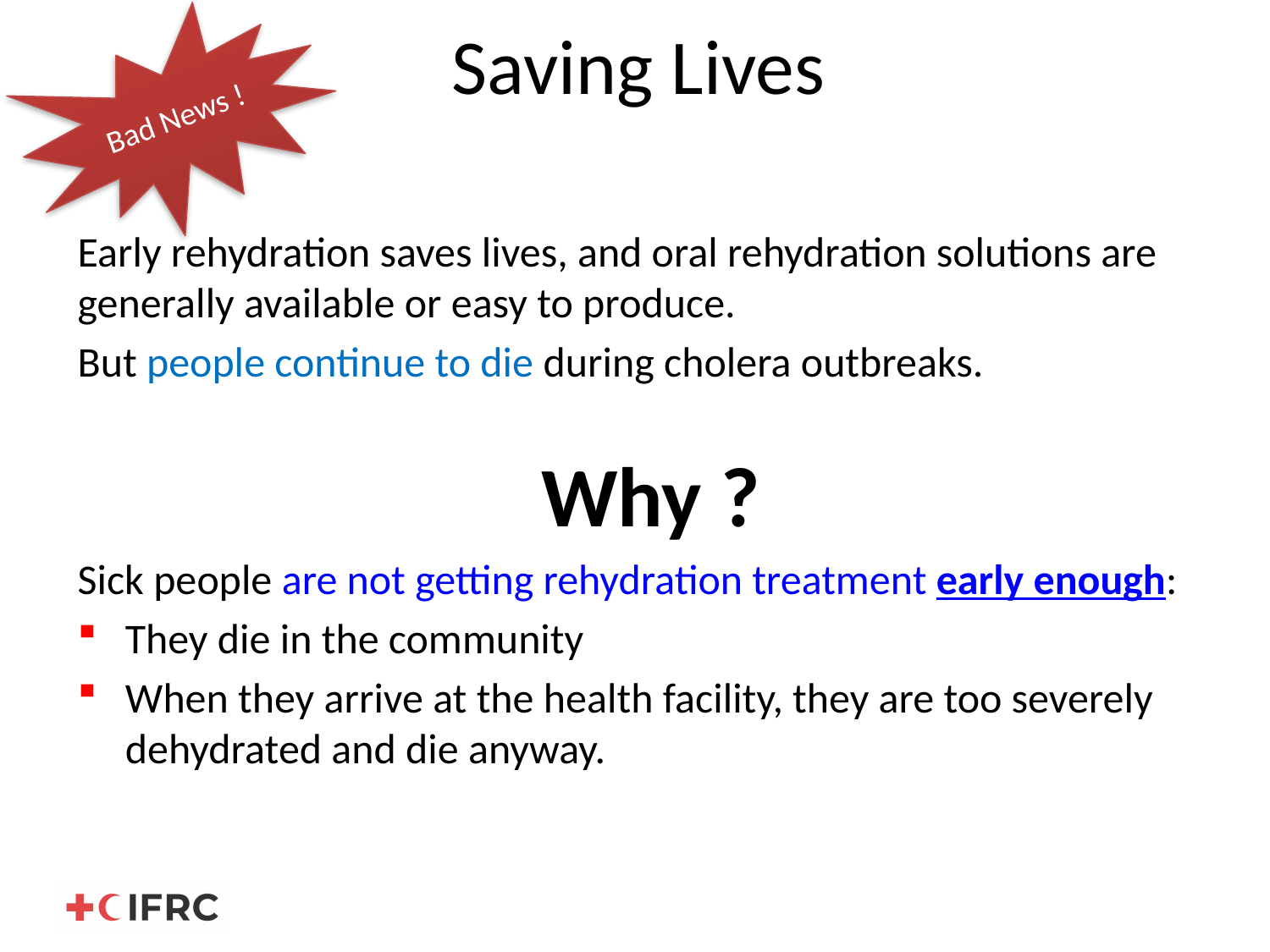

# Saving Lives
Bad News !

Early rehydration saves lives, and oral rehydration solutions are generally available or easy to produce.
But people continue to die during cholera outbreaks.

   Why ?
Sick people are not getting rehydration treatment early enough:
They die in the community
When they arrive at the health facility, they are too severely dehydrated and die anyway.